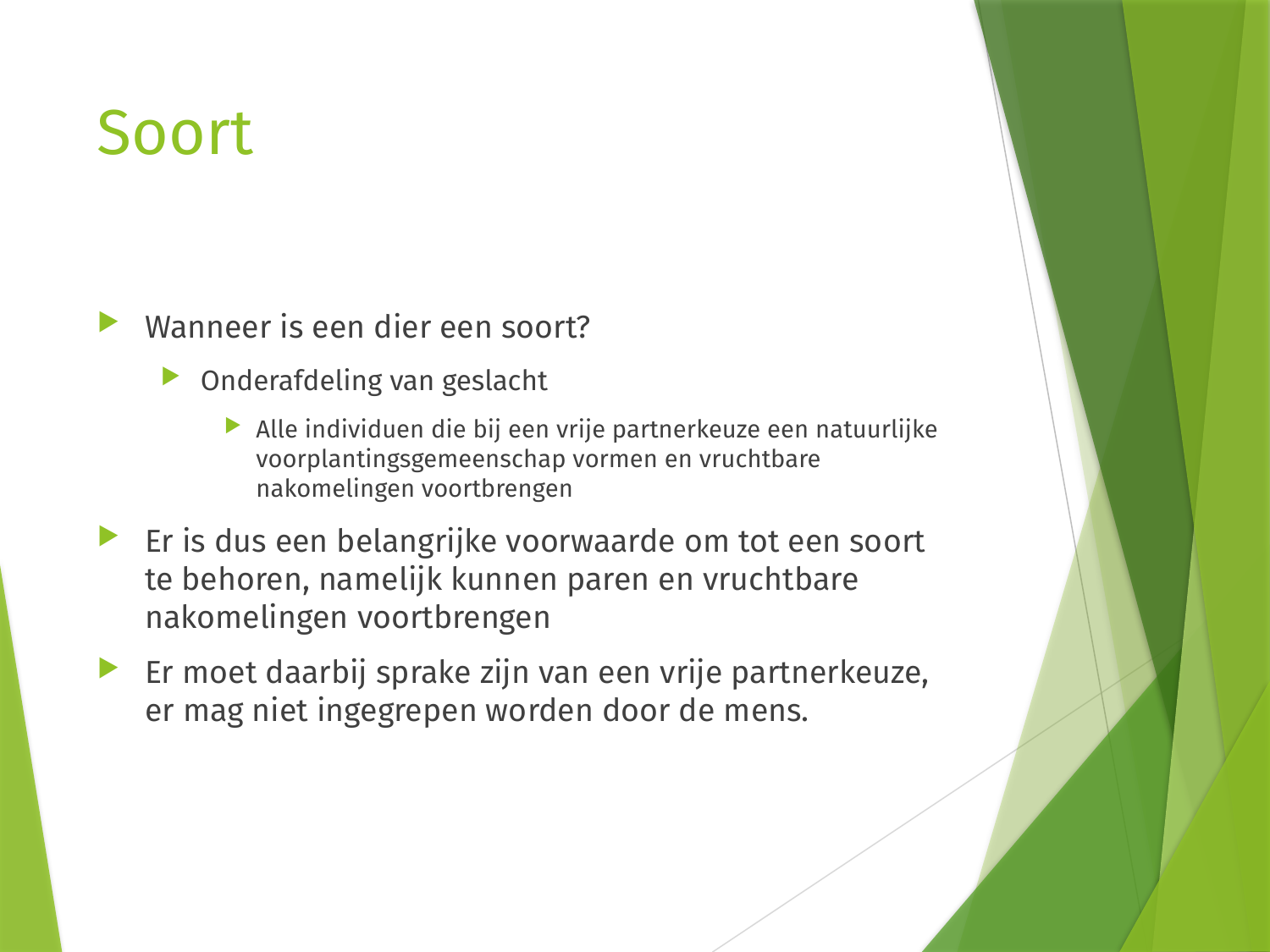

# Soort
Wanneer is een dier een soort?
Onderafdeling van geslacht
Alle individuen die bij een vrije partnerkeuze een natuurlijke voorplantingsgemeenschap vormen en vruchtbare nakomelingen voortbrengen
Er is dus een belangrijke voorwaarde om tot een soort te behoren, namelijk kunnen paren en vruchtbare nakomelingen voortbrengen
Er moet daarbij sprake zijn van een vrije partnerkeuze, er mag niet ingegrepen worden door de mens.